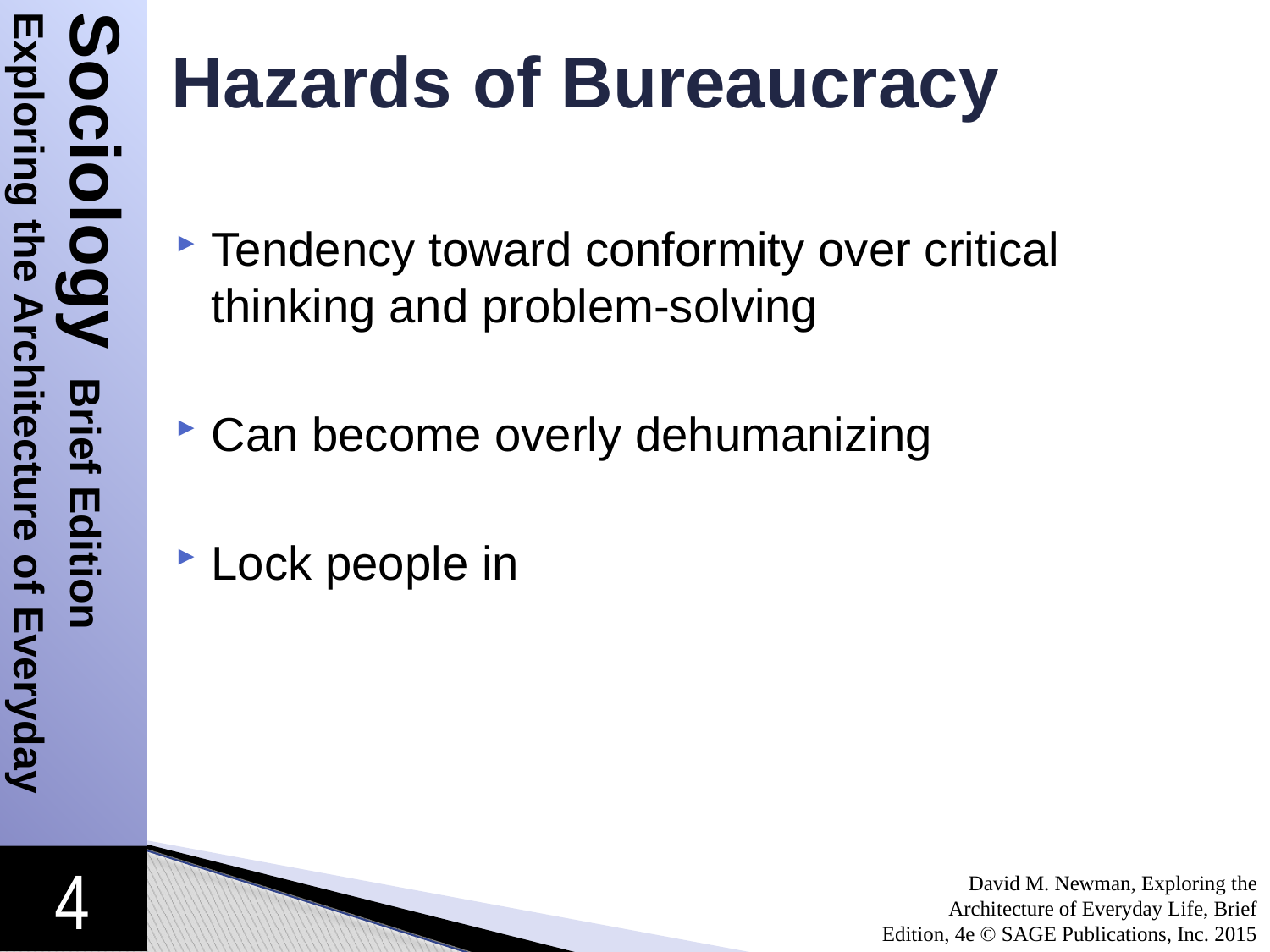

# Hazards of Bureaucracy

Tendency toward conformity over critical thinking and problem-solving

Can become overly dehumanizing

Lock people in

David M. Newman, Exploring the Architecture of Everyday Life, Brief Edition, 4e © SAGE Publications, Inc. 2015